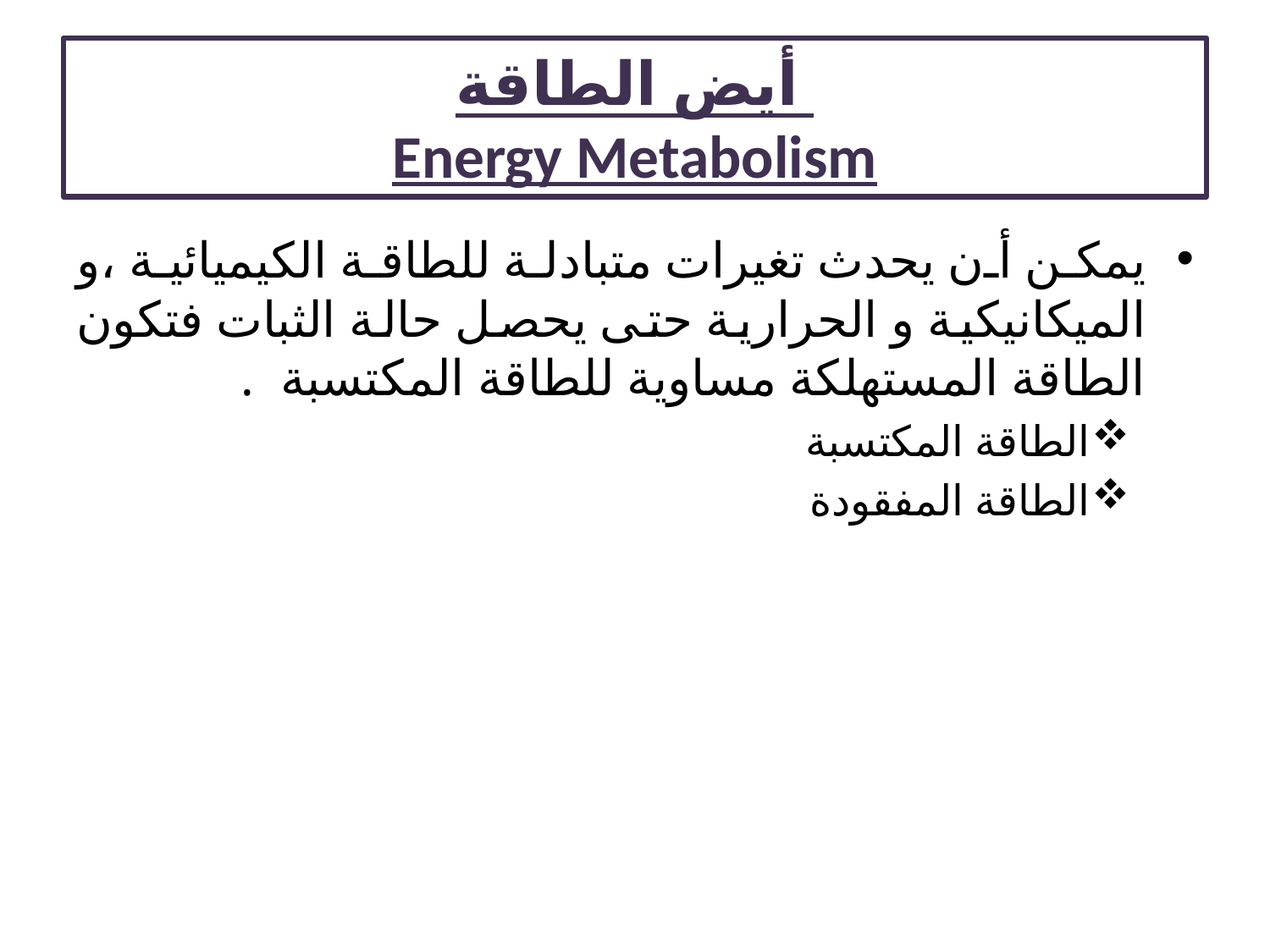

# أيض الطاقة Energy Metabolism
يمكن أن يحدث تغيرات متبادلة للطاقة الكيميائية ،و الميكانيكية و الحرارية حتى يحصل حالة الثبات فتكون الطاقة المستهلكة مساوية للطاقة المكتسبة  .
الطاقة المكتسبة
الطاقة المفقودة